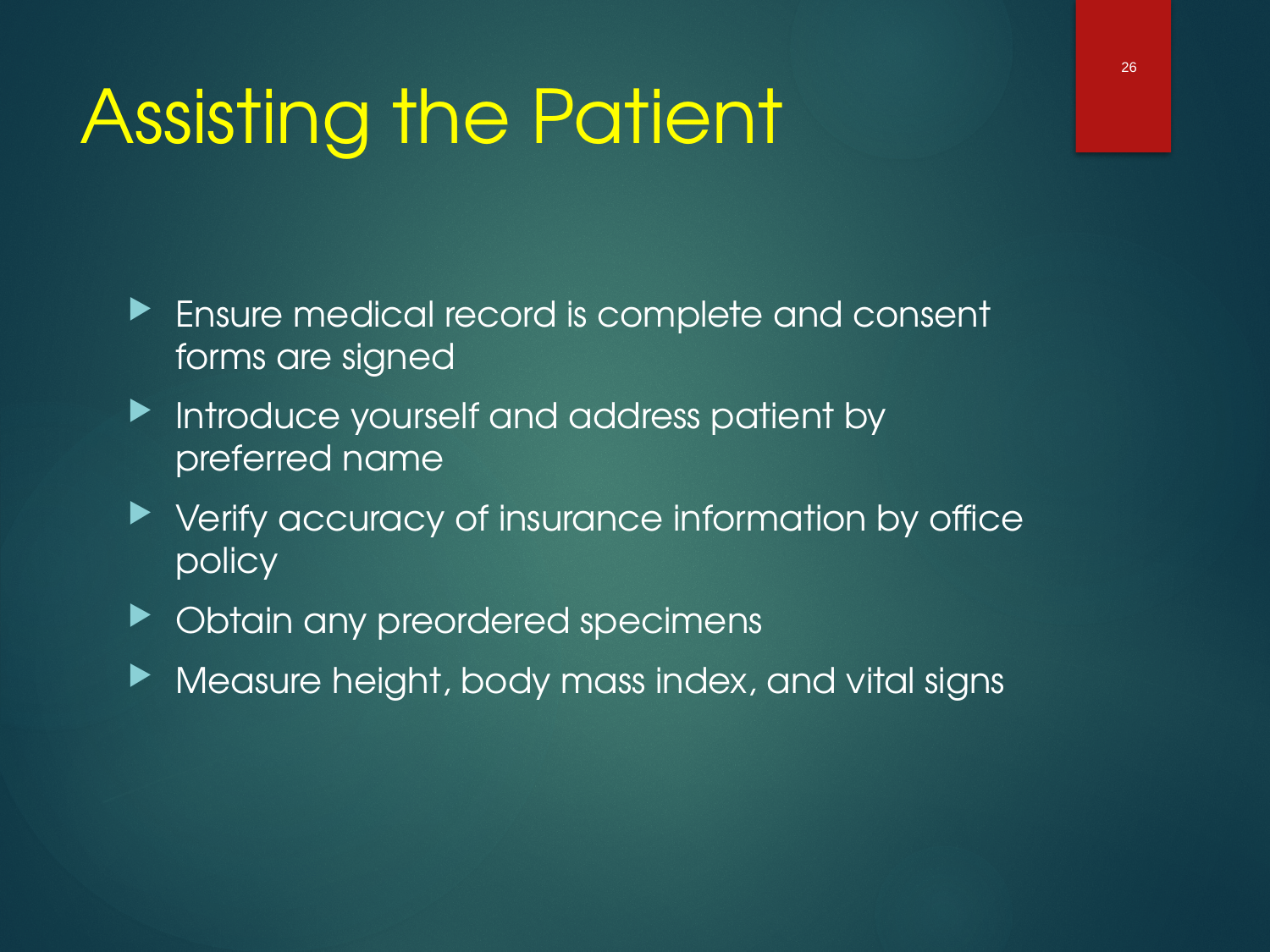

26

# Assisting the Patient
Ensure medical record is complete and consent forms are signed
Introduce yourself and address patient by preferred name
Verify accuracy of insurance information by office policy
Obtain any preordered specimens
Measure height, body mass index, and vital signs